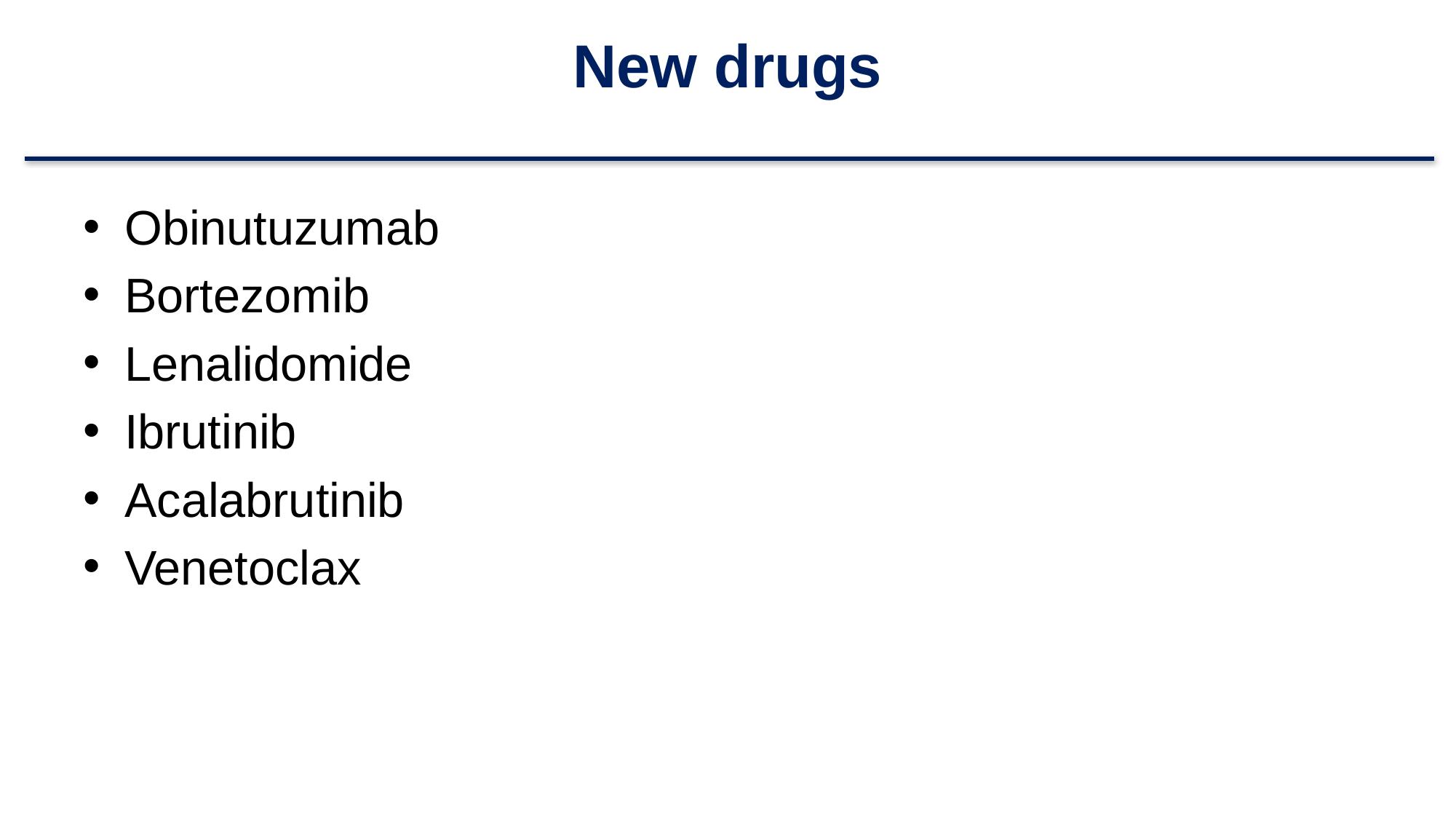

New drugs
Obinutuzumab
Bortezomib
Lenalidomide
Ibrutinib
Acalabrutinib
Venetoclax